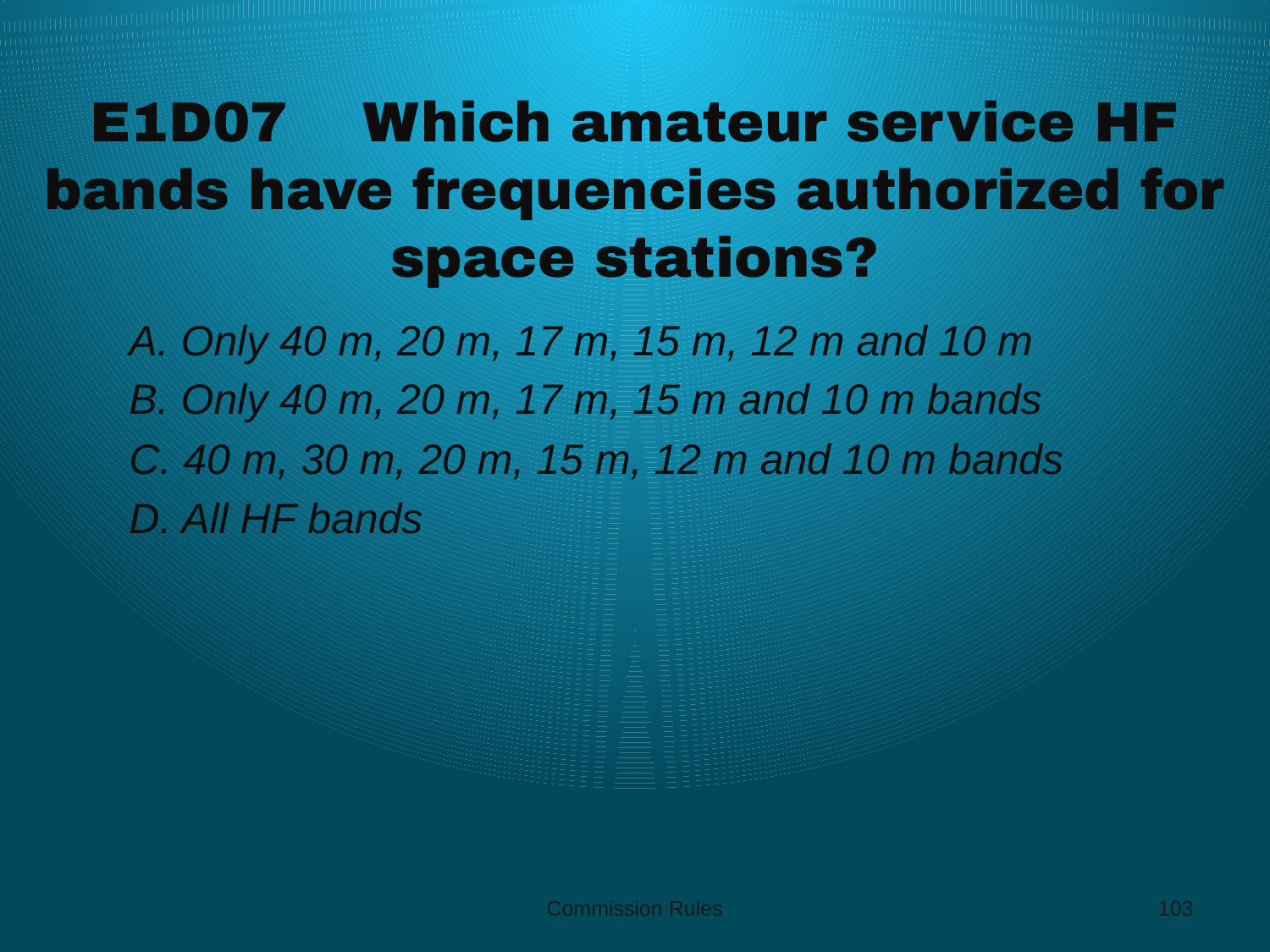

# E1D07    Which amateur service HF bands have frequencies authorized for space stations?
A. Only 40 m, 20 m, 17 m, 15 m, 12 m and 10 m
B. Only 40 m, 20 m, 17 m, 15 m and 10 m bands
C. 40 m, 30 m, 20 m, 15 m, 12 m and 10 m bands
D. All HF bands
Commission Rules
103